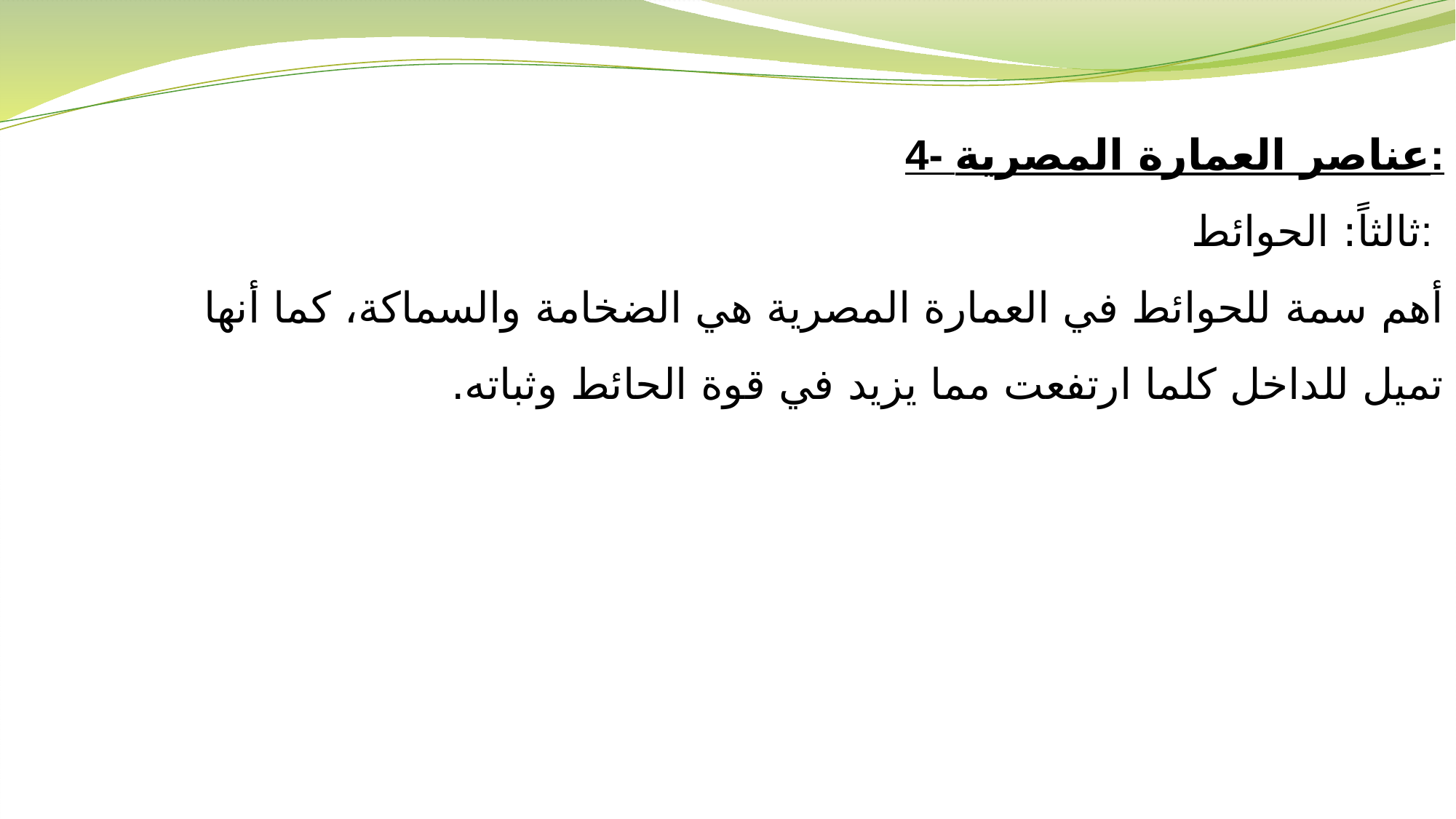

4- عناصر العمارة المصرية:
ثالثاً: الحوائط:
أهم سمة للحوائط في العمارة المصرية هي الضخامة والسماكة، كما أنها تميل للداخل كلما ارتفعت مما يزيد في قوة الحائط وثباته.